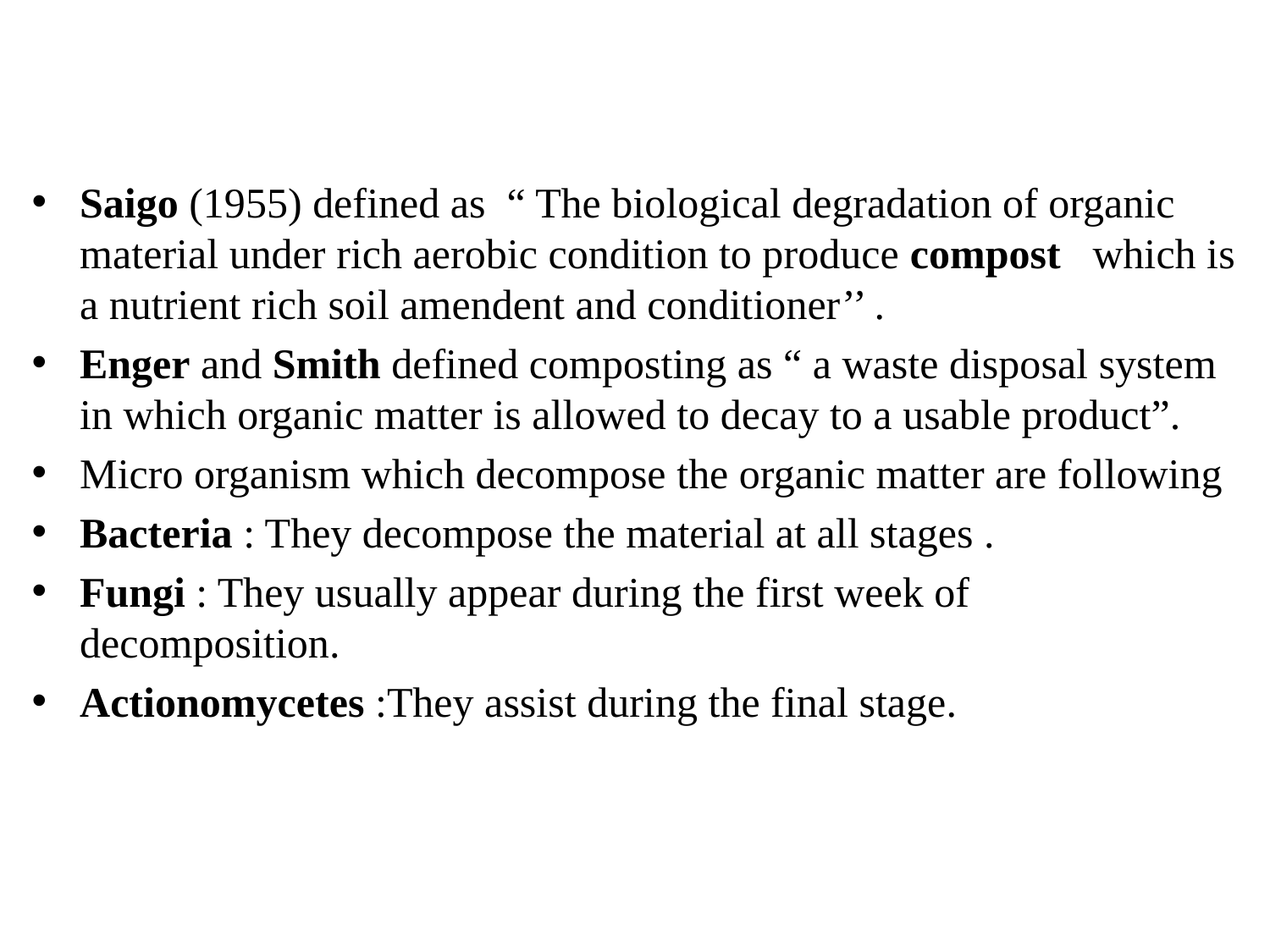

Saigo (1955) defined as  “ The biological degradation of organic material under rich aerobic condition to produce compost   which is a nutrient rich soil amendent and conditioner’’ .
Enger and Smith defined composting as “ a waste disposal system in which organic matter is allowed to decay to a usable product”.
Micro organism which decompose the organic matter are following
Bacteria : They decompose the material at all stages .
Fungi : They usually appear during the first week of decomposition.
Actionomycetes :They assist during the final stage.